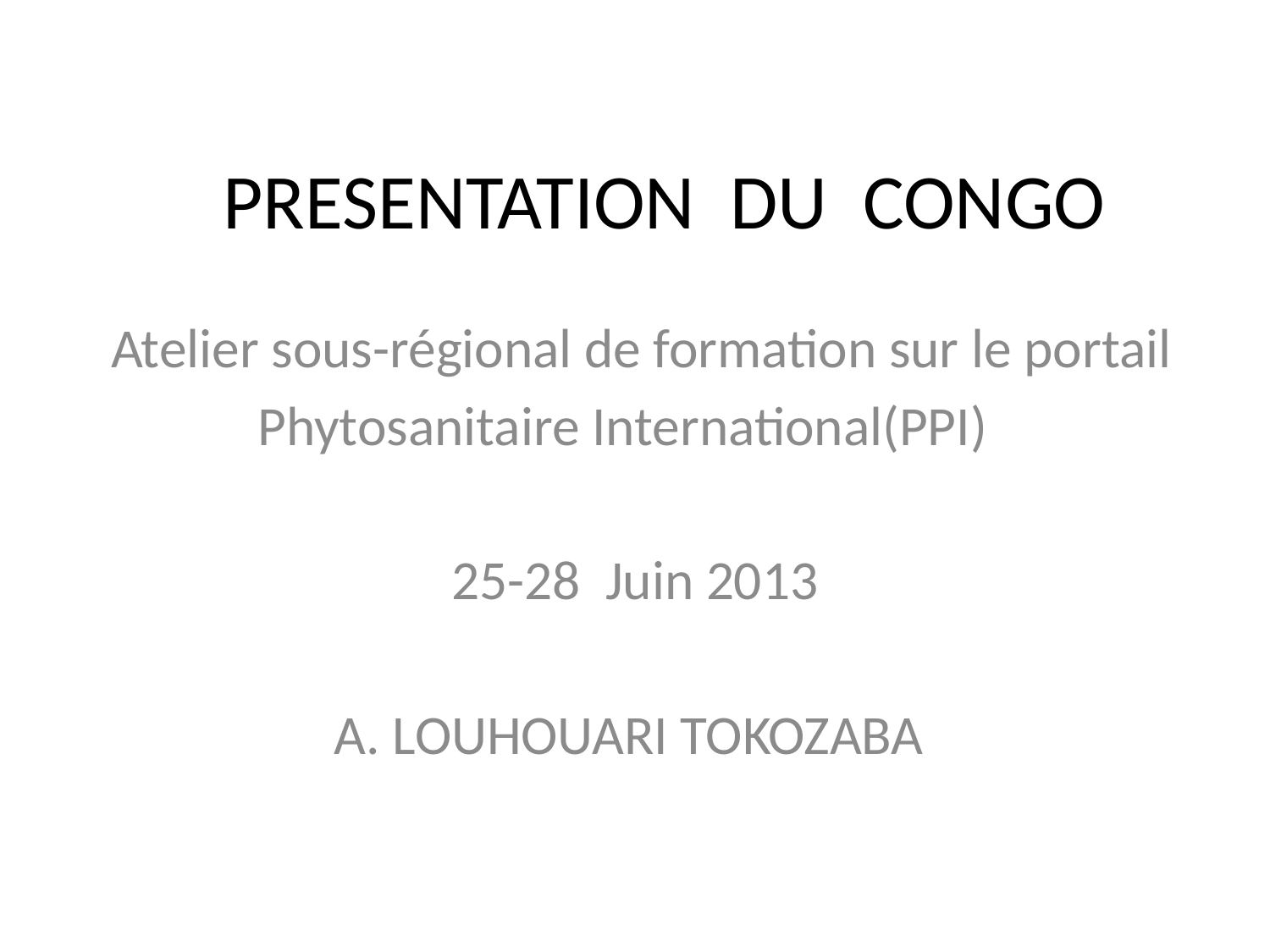

# PRESENTATION  DU  CONGO
 Atelier sous-régional de formation sur le portail
Phytosanitaire International(PPI)

25-28  Juin 2013

A. LOUHOUARI TOKOZABA